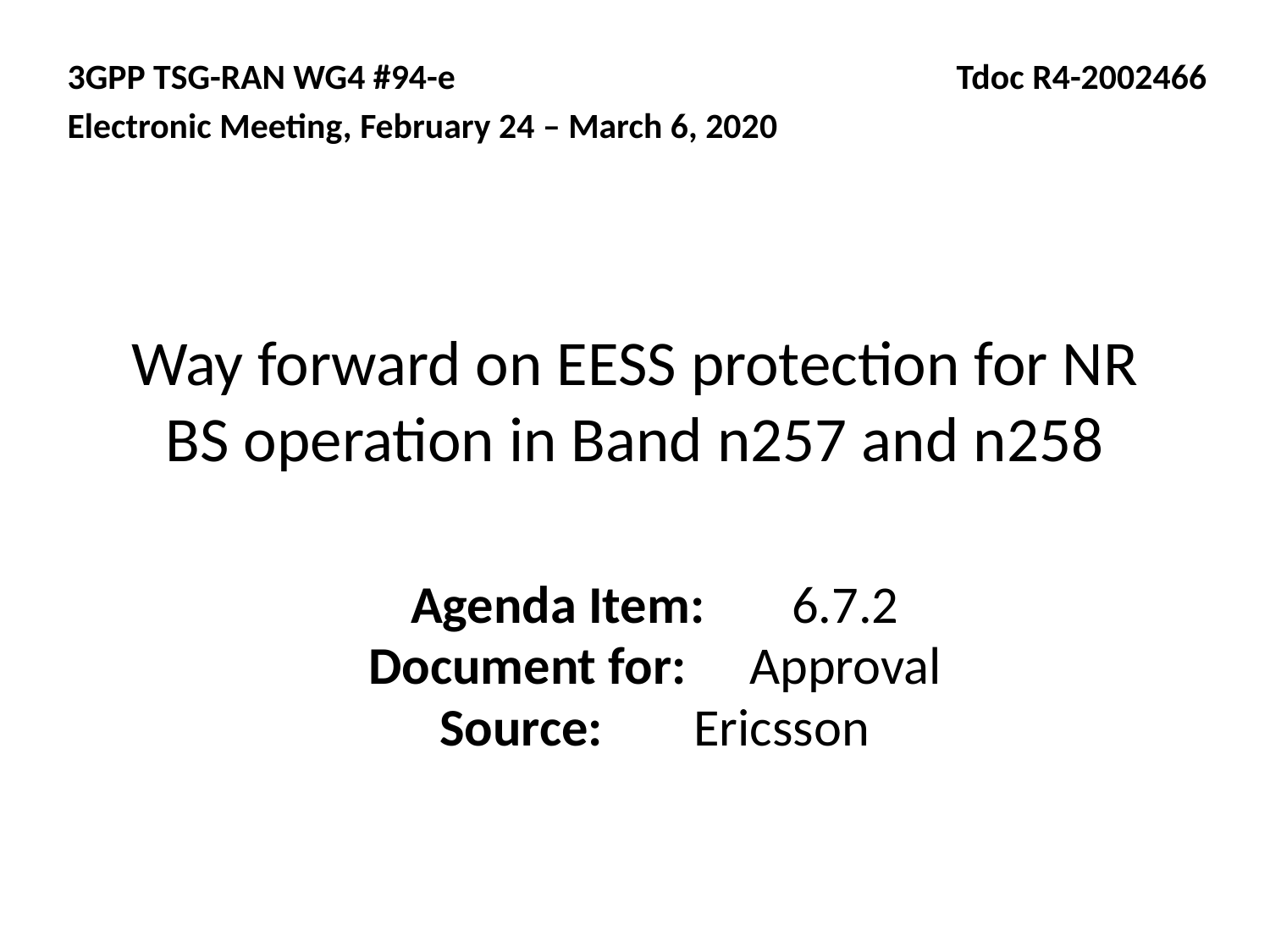

3GPP TSG-RAN WG4 #94-e				Tdoc R4-2002466
Electronic Meeting, February 24 – March 6, 2020
# Way forward on EESS protection for NR BS operation in Band n257 and n258
Agenda Item:	6.7.2
Document for:	Approval
Source: 	Ericsson